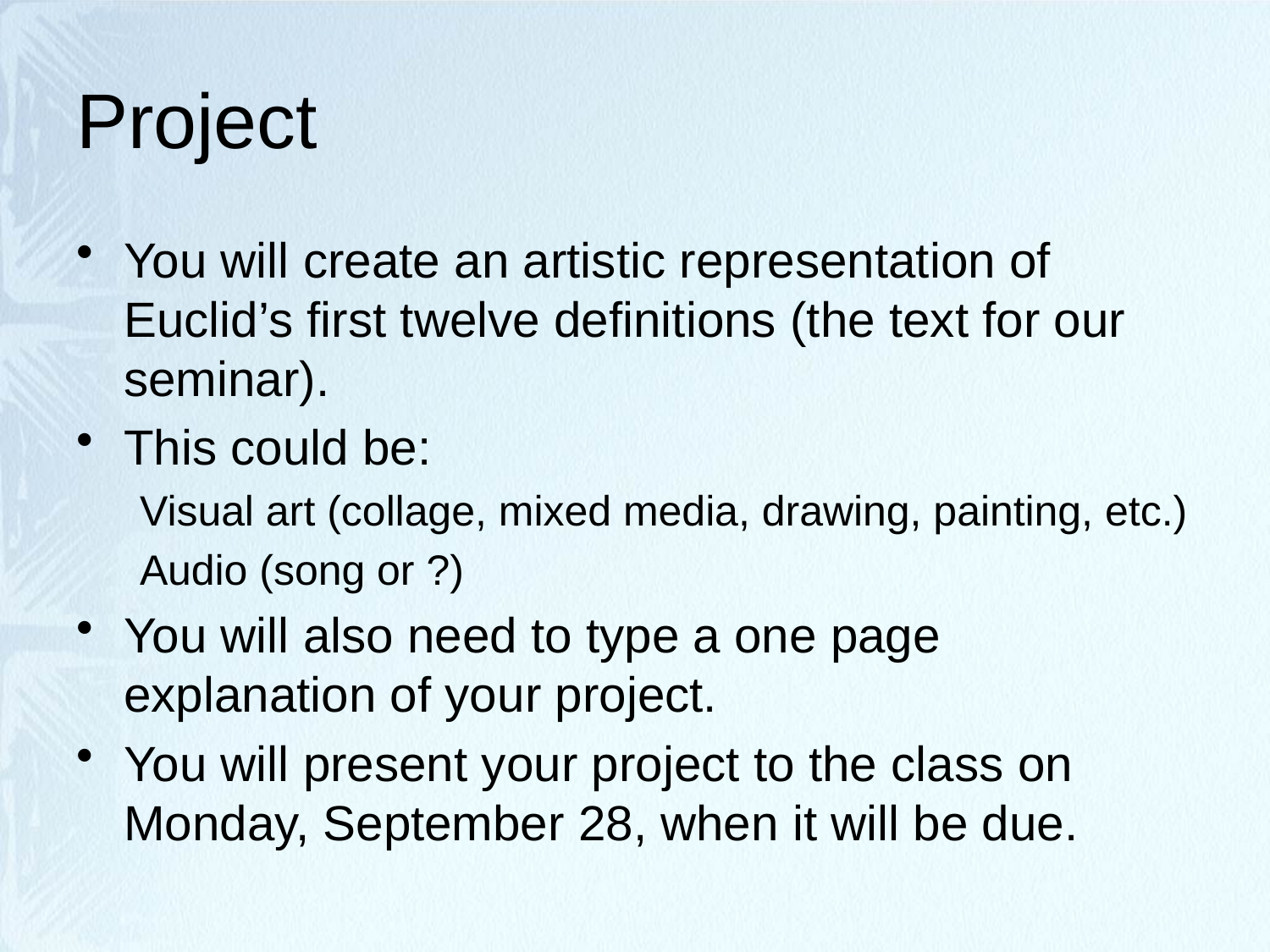

# Project
You will create an artistic representation of Euclid’s first twelve definitions (the text for our seminar).
This could be:
Visual art (collage, mixed media, drawing, painting, etc.)
Audio (song or ?)
You will also need to type a one page explanation of your project.
You will present your project to the class on Monday, September 28, when it will be due.